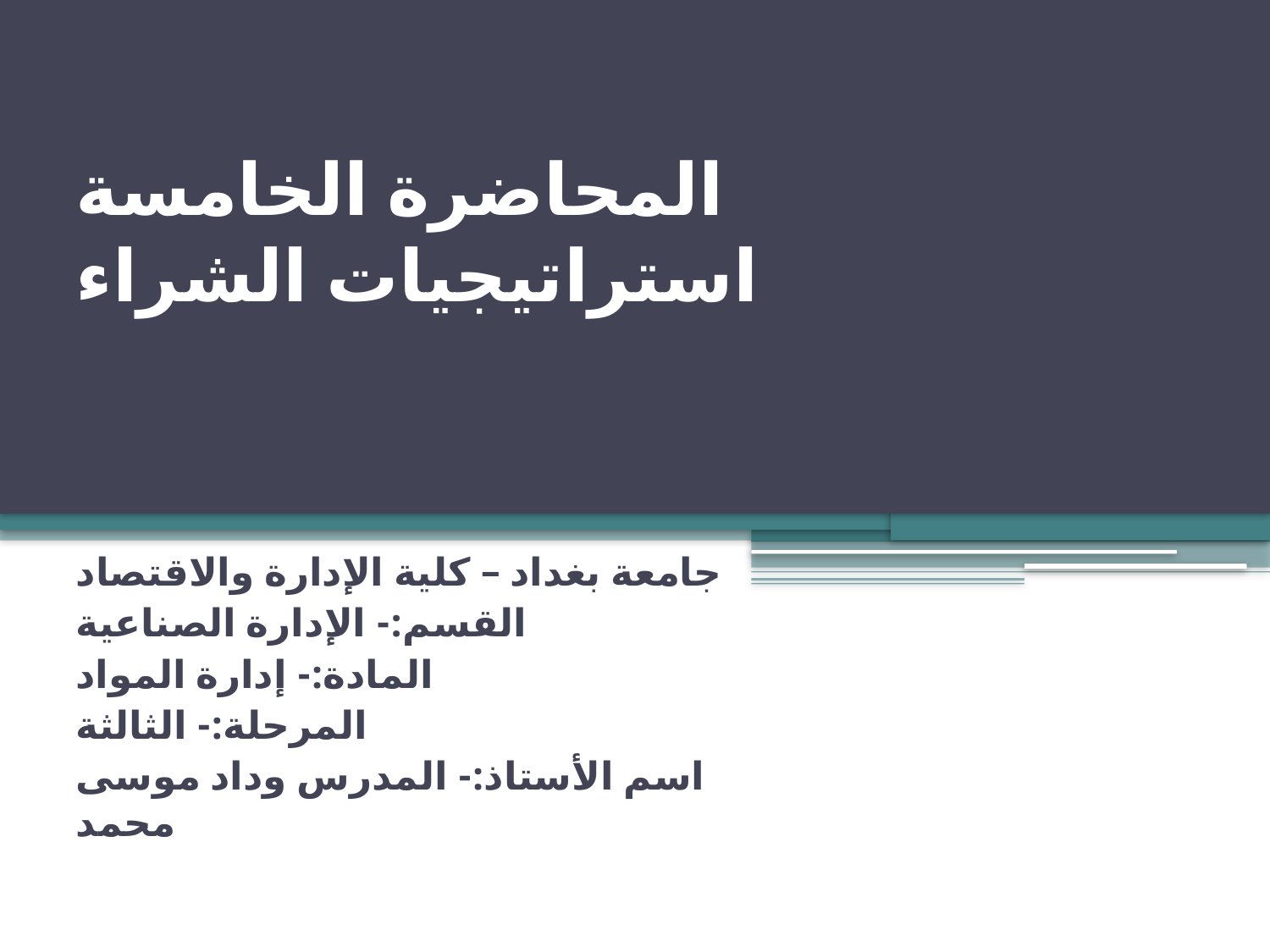

# المحاضرة الخامسة استراتيجيات الشراء
جامعة بغداد – كلية الإدارة والاقتصاد
القسم:- الإدارة الصناعية
المادة:- إدارة المواد
المرحلة:- الثالثة
اسم الأستاذ:- المدرس وداد موسى محمد